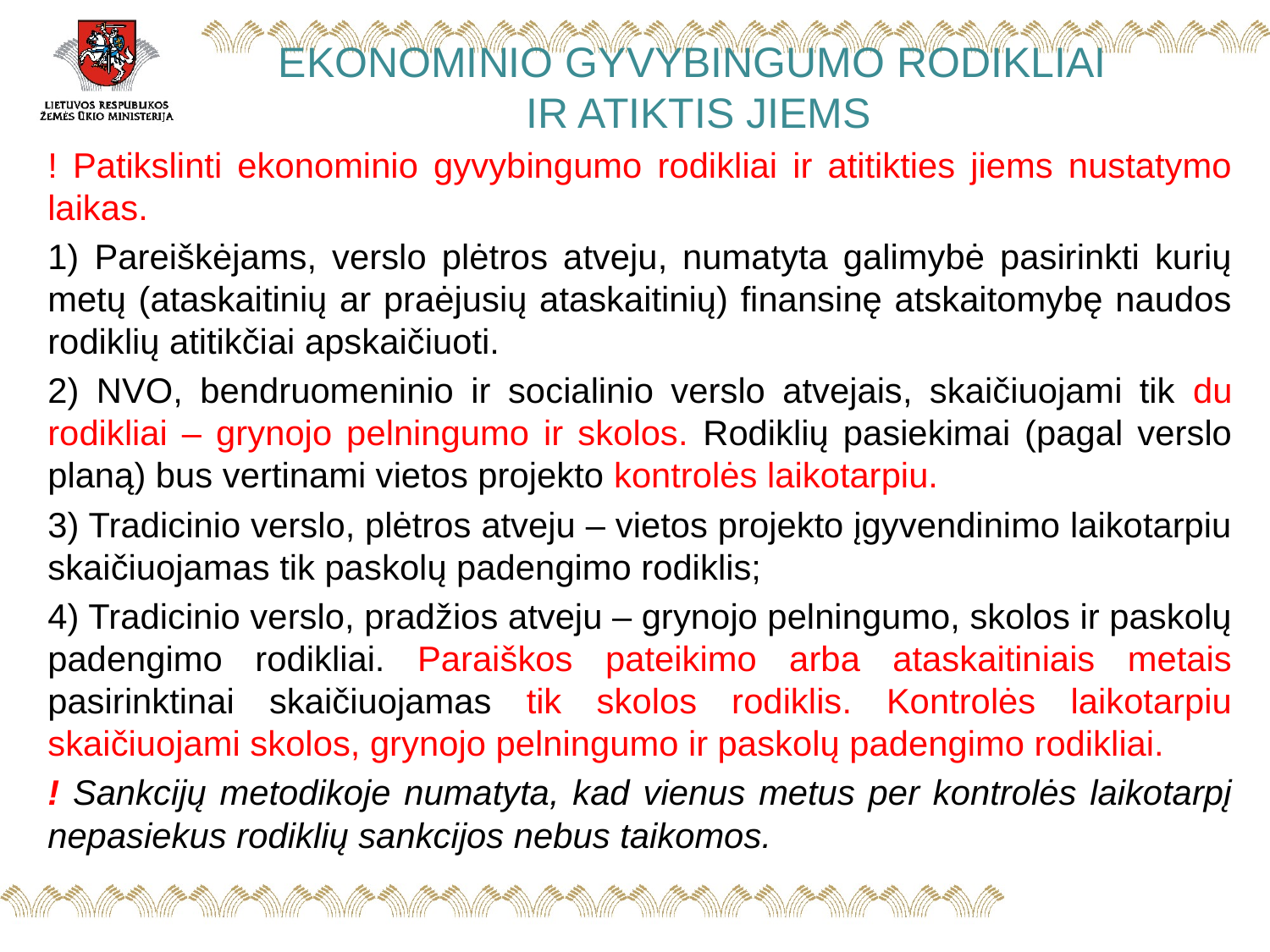

# EKONOMINIO GYVYBINGUMO RODIKLIAI IR ATIKTIS JIEMS
! Patikslinti ekonominio gyvybingumo rodikliai ir atitikties jiems nustatymo laikas.
 Pareiškėjams, verslo plėtros atveju, numatyta galimybė pasirinkti kurių metų (ataskaitinių ar praėjusių ataskaitinių) finansinę atskaitomybę naudos rodiklių atitikčiai apskaičiuoti.
2) NVO, bendruomeninio ir socialinio verslo atvejais, skaičiuojami tik du rodikliai – grynojo pelningumo ir skolos. Rodiklių pasiekimai (pagal verslo planą) bus vertinami vietos projekto kontrolės laikotarpiu.
3) Tradicinio verslo, plėtros atveju – vietos projekto įgyvendinimo laikotarpiu skaičiuojamas tik paskolų padengimo rodiklis;
4) Tradicinio verslo, pradžios atveju – grynojo pelningumo, skolos ir paskolų padengimo rodikliai. Paraiškos pateikimo arba ataskaitiniais metais pasirinktinai skaičiuojamas tik skolos rodiklis. Kontrolės laikotarpiu skaičiuojami skolos, grynojo pelningumo ir paskolų padengimo rodikliai.
! Sankcijų metodikoje numatyta, kad vienus metus per kontrolės laikotarpį nepasiekus rodiklių sankcijos nebus taikomos.